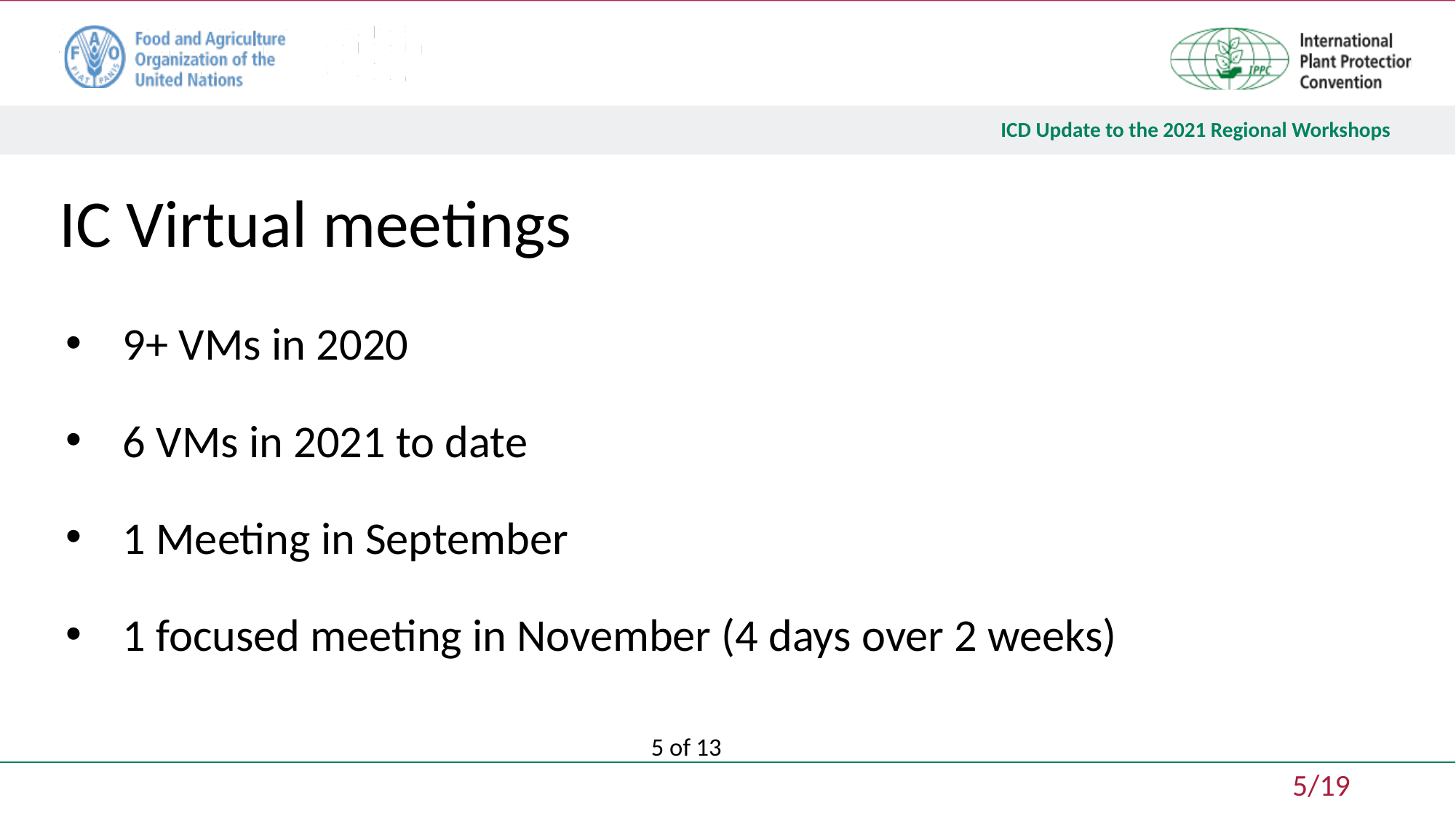

# IC Virtual meetings
9+ VMs in 2020
6 VMs in 2021 to date
1 Meeting in September
1 focused meeting in November (4 days over 2 weeks)
5 of 13